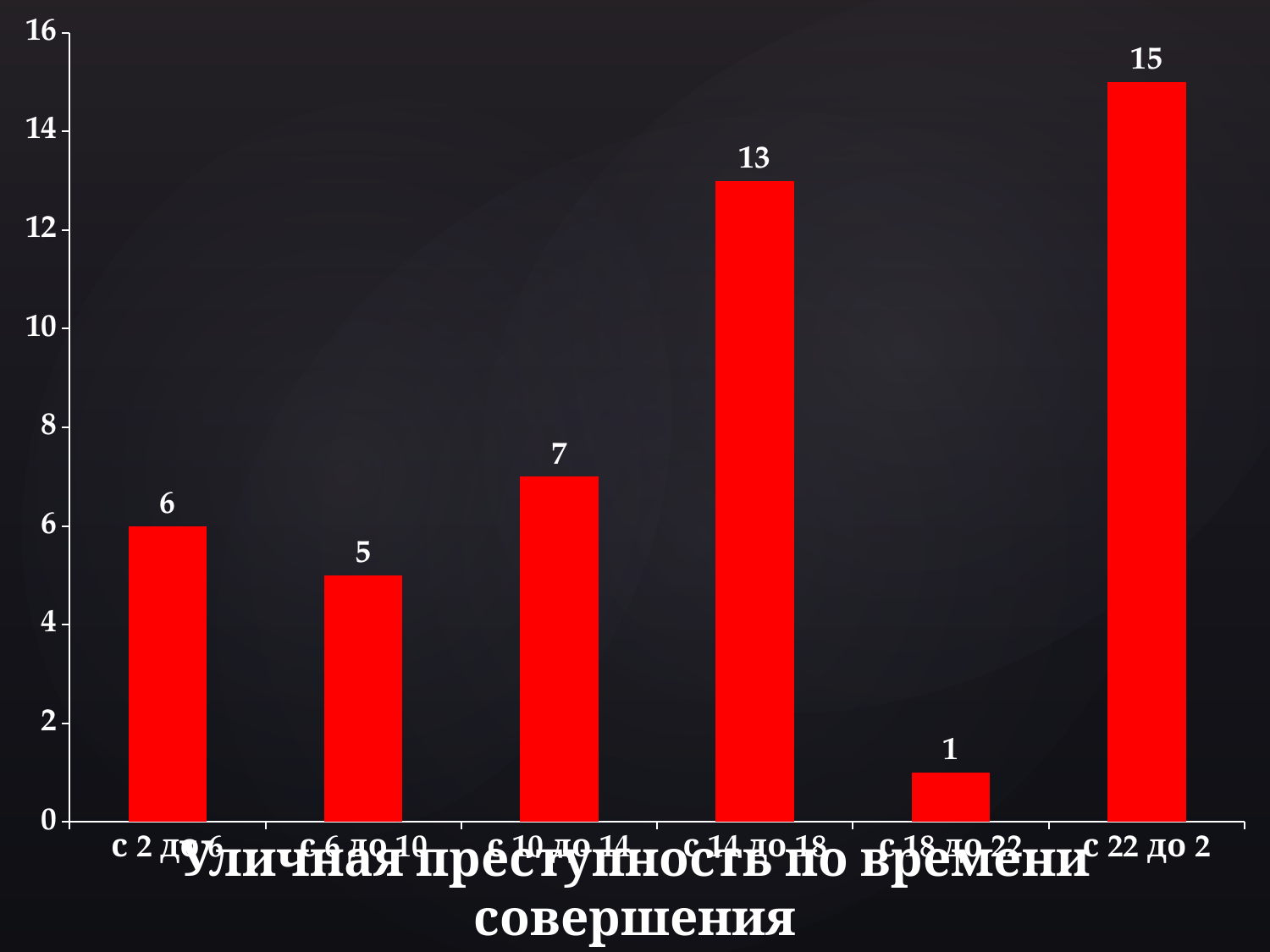

### Chart

| Category | Ряд 1 |
|---|---|
| с 2 до 6 | 6.0 |
| с 6 до 10 | 5.0 |
| с 10 до 14 | 7.0 |
| с 14 до 18 | 13.0 |
| с 18 до 22 | 1.0 |
| с 22 до 2 | 15.0 |
# Уличная преступность по времени совершения